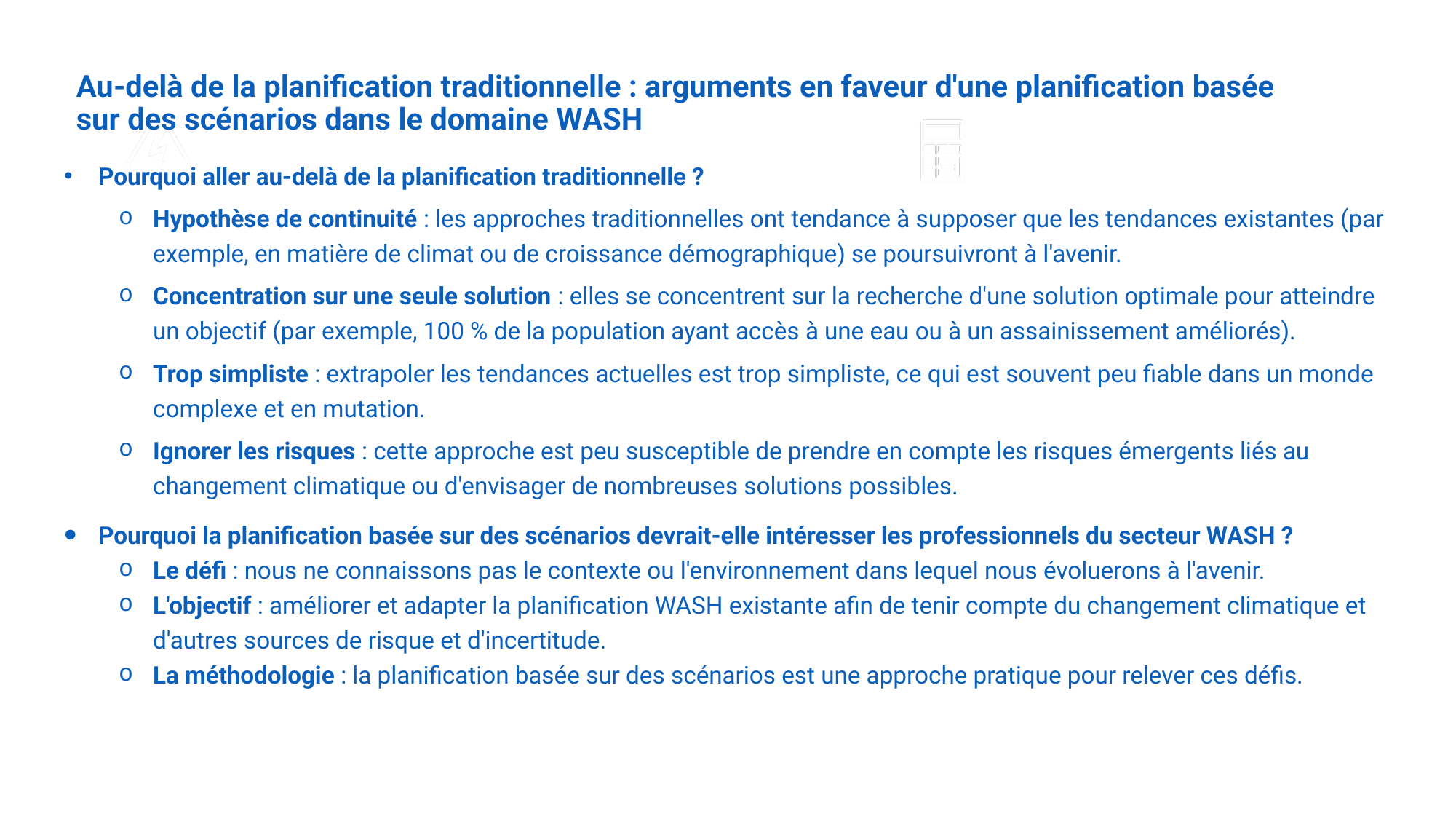

Au-delà de la planification traditionnelle : arguments en faveur d'une planification basée sur des scénarios dans le domaine WASH

Pourquoi aller au-delà de la planification traditionnelle ?
Hypothèse de continuité : les approches traditionnelles ont tendance à supposer que les tendances existantes (par exemple, en matière de climat ou de croissance démographique) se poursuivront à l'avenir.
Concentration sur une seule solution : elles se concentrent sur la recherche d'une solution optimale pour atteindre un objectif (par exemple, 100 % de la population ayant accès à une eau ou à un assainissement améliorés).
Trop simpliste : extrapoler les tendances actuelles est trop simpliste, ce qui est souvent peu fiable dans un monde complexe et en mutation.
Ignorer les risques : cette approche est peu susceptible de prendre en compte les risques émergents liés au changement climatique ou d'envisager de nombreuses solutions possibles.
Pourquoi la planification basée sur des scénarios devrait-elle intéresser les professionnels du secteur WASH ?
Le défi : nous ne connaissons pas le contexte ou l'environnement dans lequel nous évoluerons à l'avenir.
L'objectif : améliorer et adapter la planification WASH existante afin de tenir compte du changement climatique et d'autres sources de risque et d'incertitude.
La méthodologie : la planification basée sur des scénarios est une approche pratique pour relever ces défis.

Photo de Genevieve French, Greenpeace
17